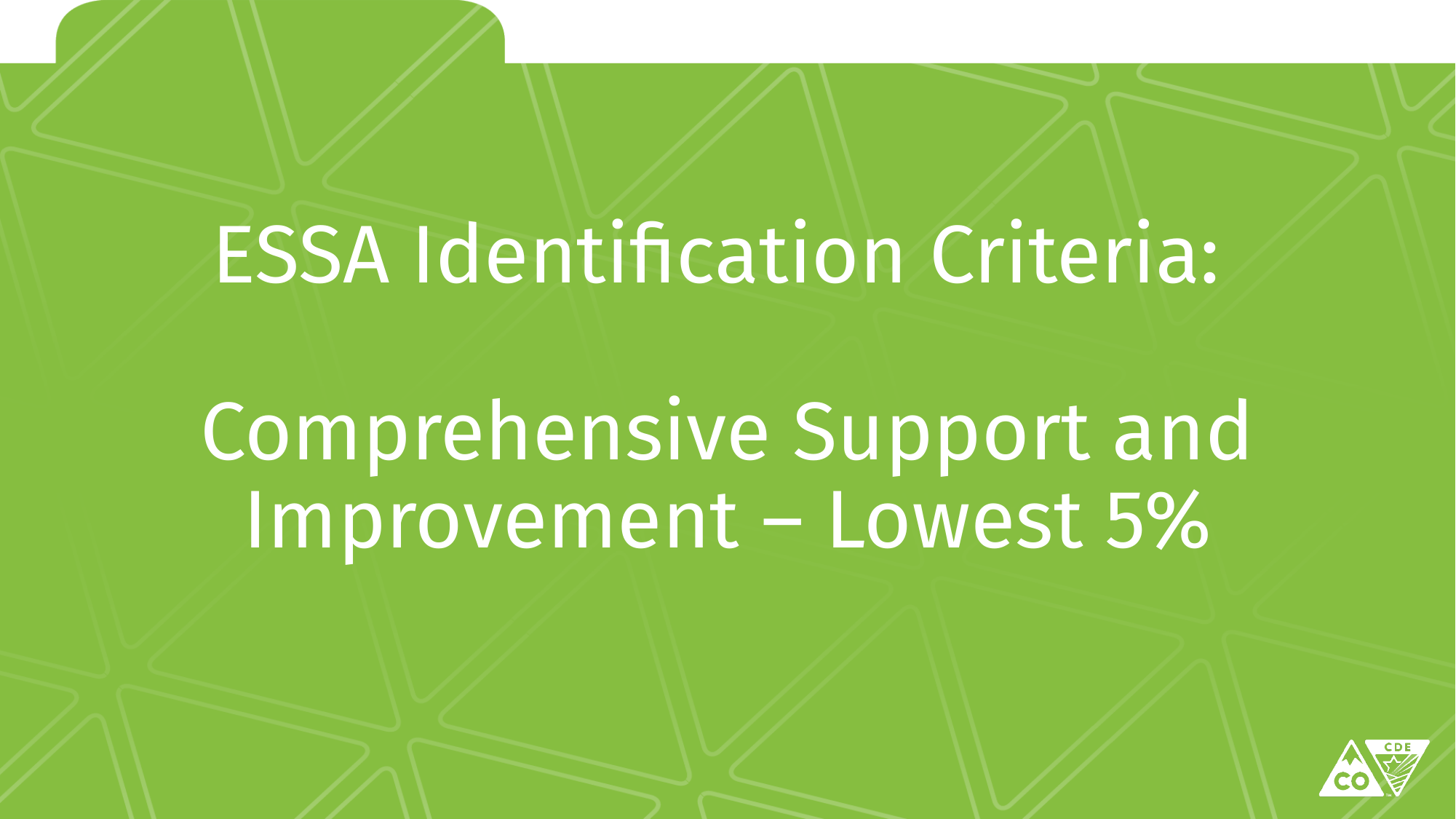

# ESSA Identification Criteria: Comprehensive Support and Improvement – Lowest 5%